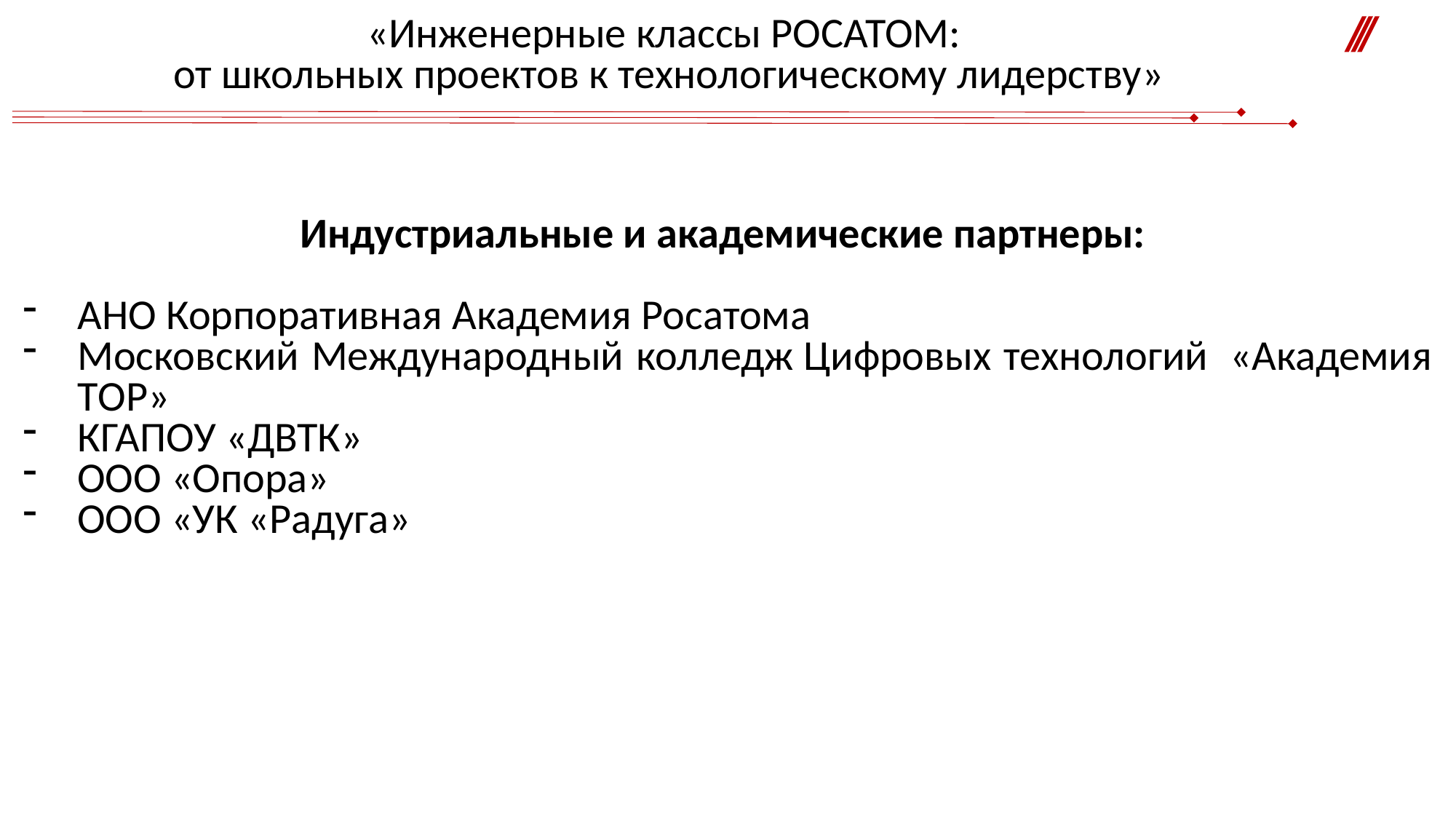

«Инженерные классы РОСАТОМ:
от школьных проектов к технологическому лидерству»

Индустриальные и академические партнеры:

АНО Корпоративная Академия Росатома
Московский Международный колледж Цифровых технологий  «Академия TОР»
КГАПОУ «ДВТК»
ООО «Опора»
ООО «УК «Радуга»